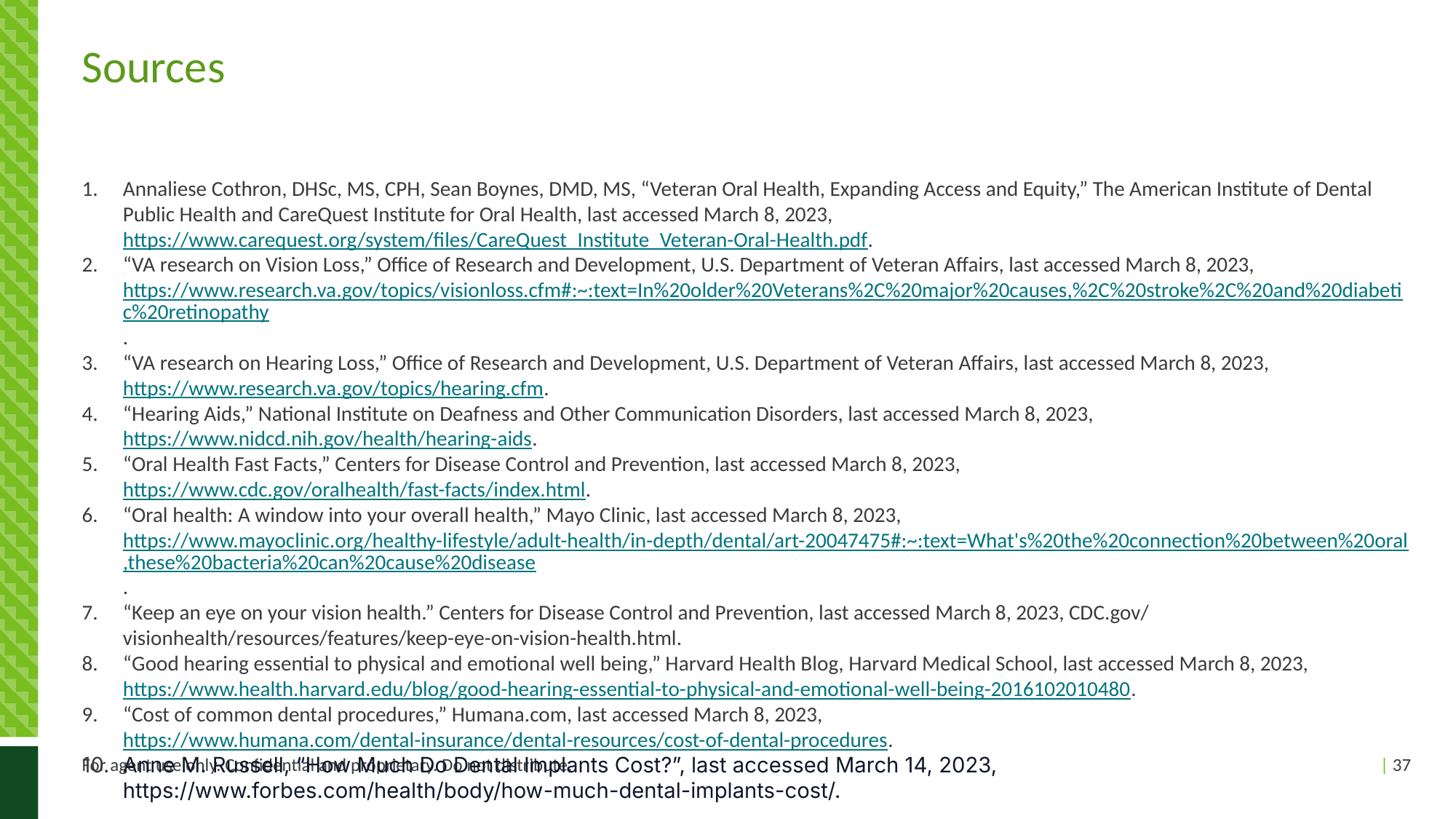

# Sources
Annaliese Cothron, DHSc, MS, CPH, Sean Boynes, DMD, MS, “Veteran Oral Health, Expanding Access and Equity,” The American Institute of Dental Public Health and CareQuest Institute for Oral Health, last accessed March 8, 2023, https://www.carequest.org/system/files/CareQuest_Institute_Veteran-Oral-Health.pdf.
“VA research on Vision Loss,” Office of Research and Development, U.S. Department of Veteran Affairs, last accessed March 8, 2023, https://www.research.va.gov/topics/visionloss.cfm#:~:text=In%20older%20Veterans%2C%20major%20causes,%2C%20stroke%2C%20and%20diabetic%20retinopathy.
“VA research on Hearing Loss,” Office of Research and Development, U.S. Department of Veteran Affairs, last accessed March 8, 2023, https://www.research.va.gov/topics/hearing.cfm.
“Hearing Aids,” National Institute on Deafness and Other Communication Disorders, last accessed March 8, 2023, https://www.nidcd.nih.gov/health/hearing-aids.
“Oral Health Fast Facts,” Centers for Disease Control and Prevention, last accessed March 8, 2023, https://www.cdc.gov/oralhealth/fast-facts/index.html.
“Oral health: A window into your overall health,” Mayo Clinic, last accessed March 8, 2023, https://www.mayoclinic.org/healthy-lifestyle/adult-health/in-depth/dental/art-20047475#:~:text=What's%20the%20connection%20between%20oral,these%20bacteria%20can%20cause%20disease.
“Keep an eye on your vision health.” Centers for Disease Control and Prevention, last accessed March 8, 2023, CDC.gov/ visionhealth/resources/features/keep-eye-on-vision-health.html.
“Good hearing essential to physical and emotional well being,” Harvard Health Blog, Harvard Medical School, last accessed March 8, 2023, https://www.health.harvard.edu/blog/good-hearing-essential-to-physical-and-emotional-well-being-2016102010480.
“Cost of common dental procedures,” Humana.com, last accessed March 8, 2023, https://www.humana.com/dental-insurance/dental-resources/cost-of-dental-procedures.
Anne M. Russell, “How Much Do Dental Implants Cost?”, last accessed March 14, 2023, https://www.forbes.com/health/body/how-much-dental-implants-cost/.
For agent use only. Confidential and proprietary. Do not distribute.
37